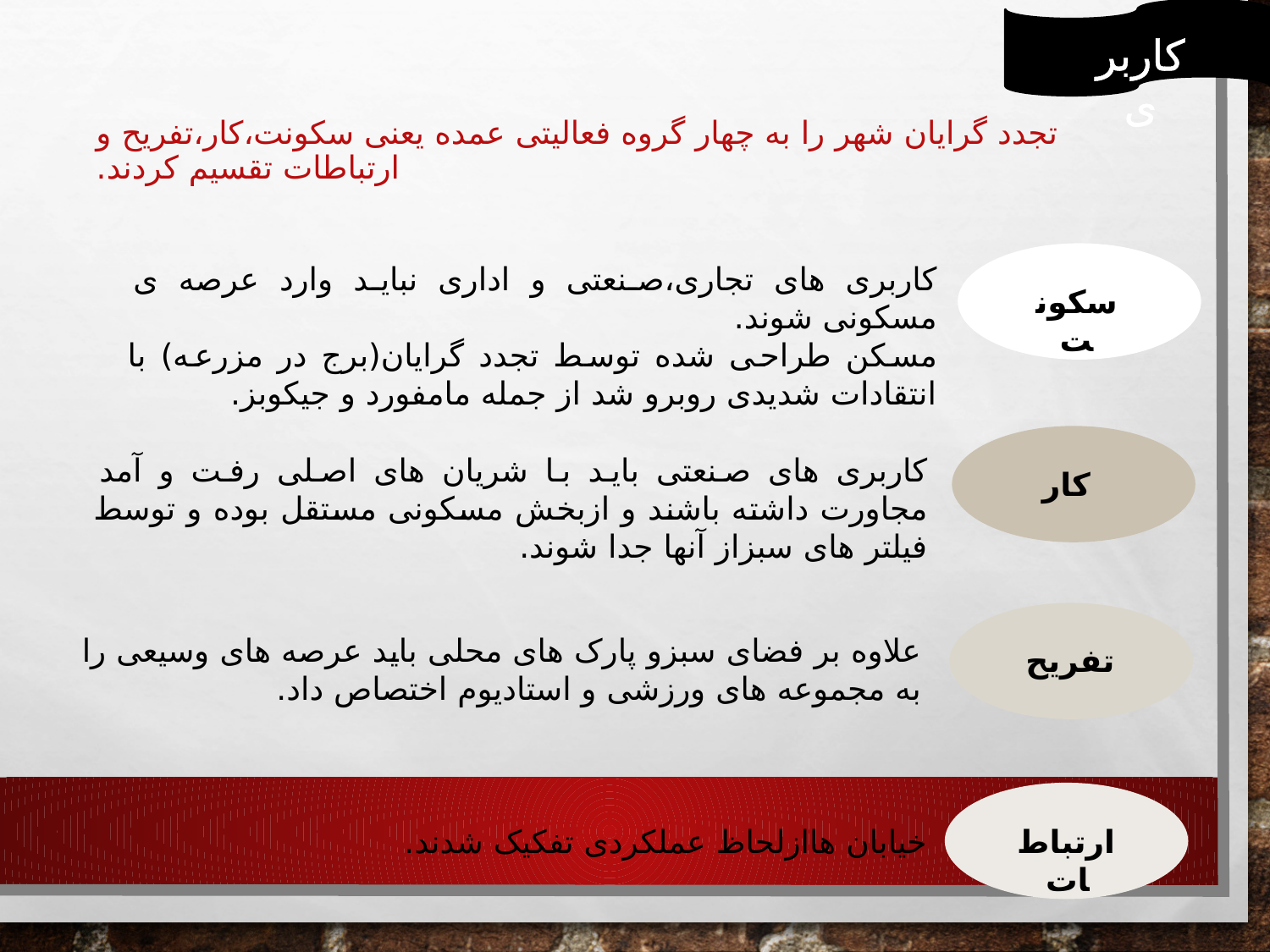

کاربری
# تجدد گرایان شهر را به چهار گروه فعالیتی عمده یعنی سکونت،کار،تفریح و ارتباطات تقسیم کردند.

کاربری های تجاری،صنعتی و اداری نباید وارد عرصه ی مسکونی شوند.
مسکن طراحی شده توسط تجدد گرایان(برج در مزرعه) با انتقادات شدیدی روبرو شد از جمله مامفورد و جیکوبز.
سکونت

کاربری های صنعتی باید با شریان های اصلی رفت و آمد مجاورت داشته باشند و ازبخش مسکونی مستقل بوده و توسط فیلتر های سبزاز آنها جدا شوند.
کار

علاوه بر فضای سبزو پارک های محلی باید عرصه های وسیعی را به مجموعه های ورزشی و استادیوم اختصاص داد.
تفریح

خیابان هاازلحاظ عملکردی تفکیک شدند.
ارتباطات